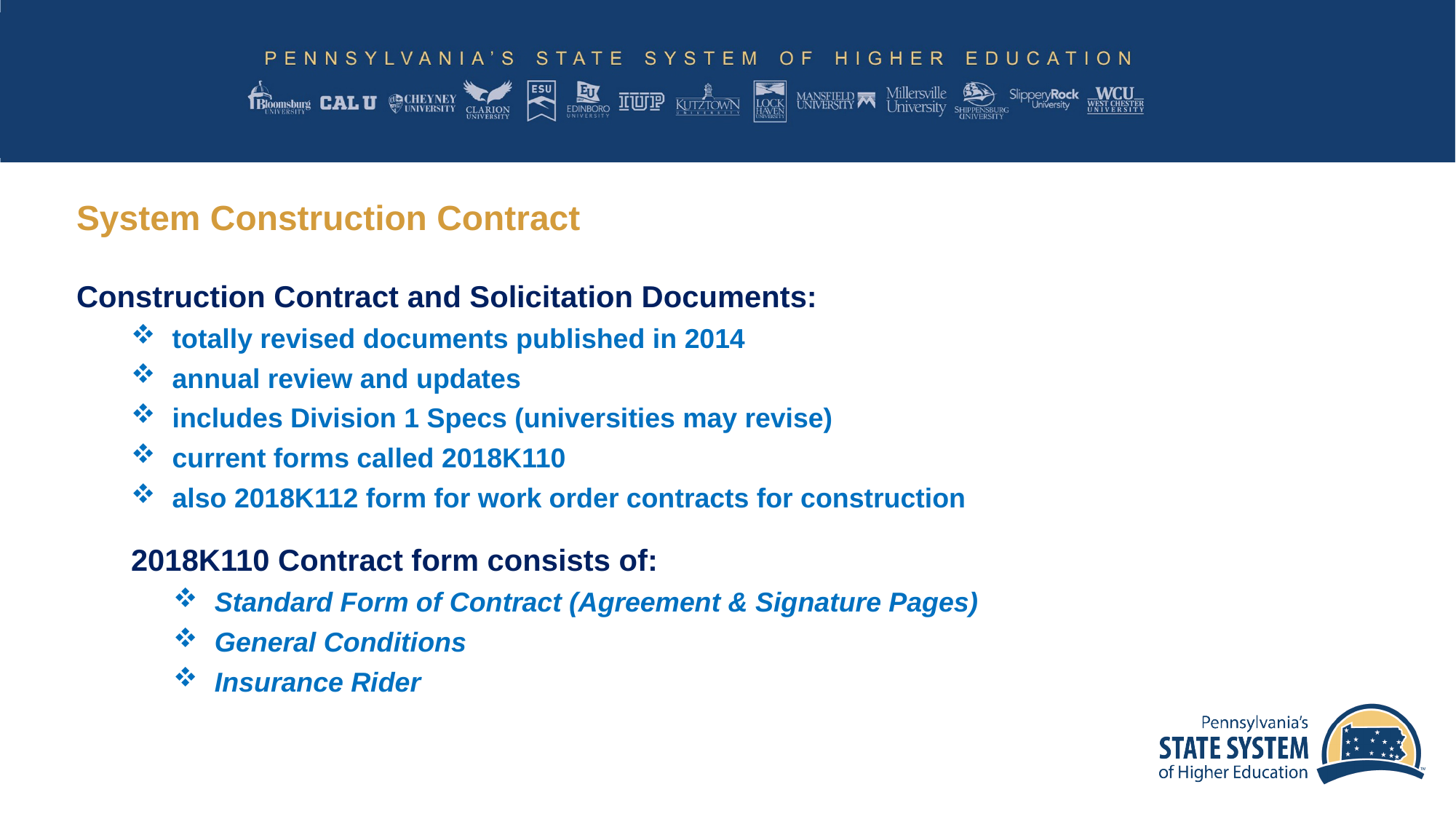

# System Construction Contract
Construction Contract and Solicitation Documents:
totally revised documents published in 2014
annual review and updates
includes Division 1 Specs (universities may revise)
current forms called 2018K110
also 2018K112 form for work order contracts for construction
2018K110 Contract form consists of:
Standard Form of Contract (Agreement & Signature Pages)
General Conditions
Insurance Rider